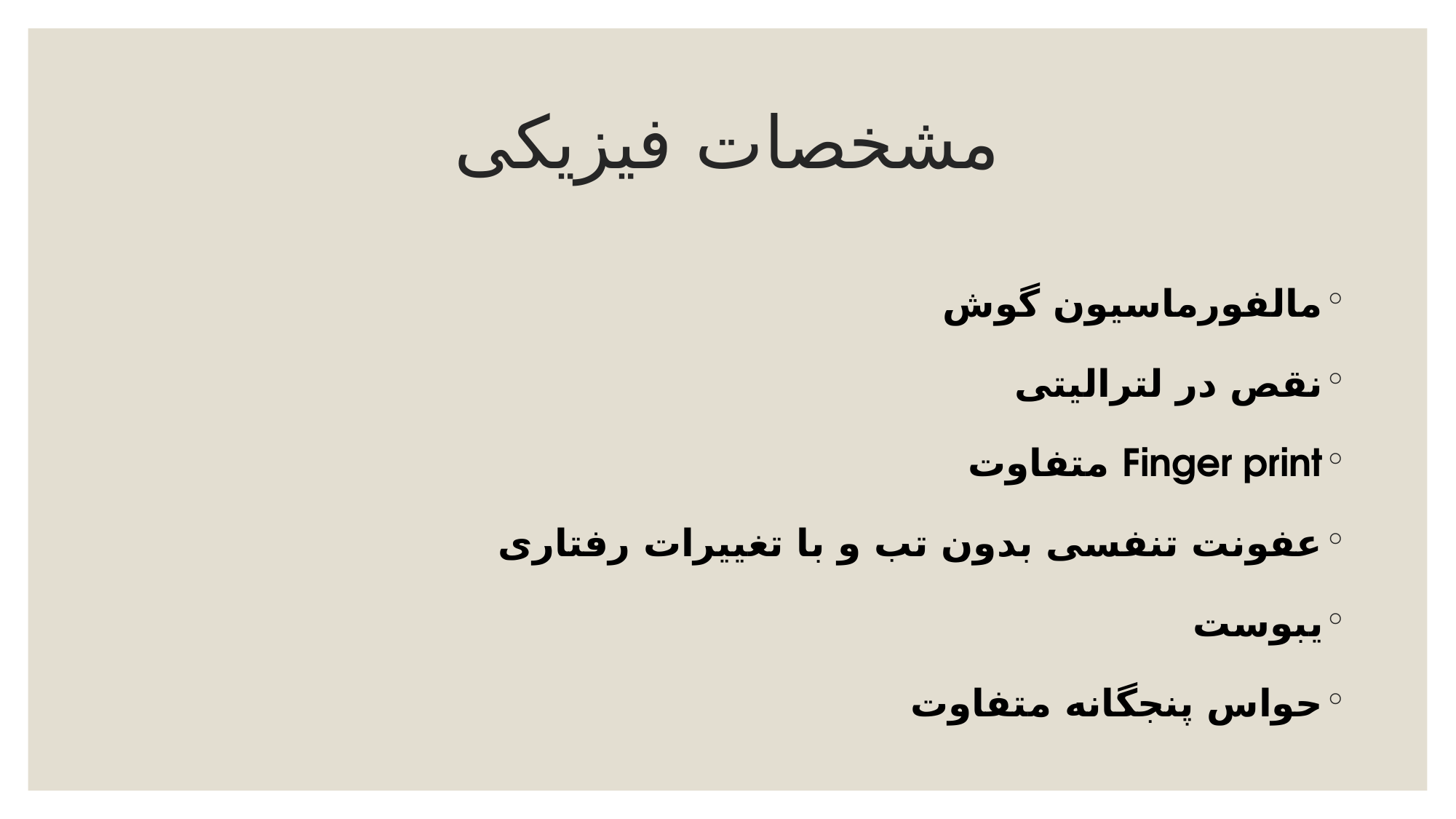

# مشخصات فیزیکی
مالفورماسیون گوش
نقص در لترالیتی
Finger print متفاوت
عفونت تنفسی بدون تب و با تغییرات رفتاری
یبوست
حواس پنجگانه متفاوت